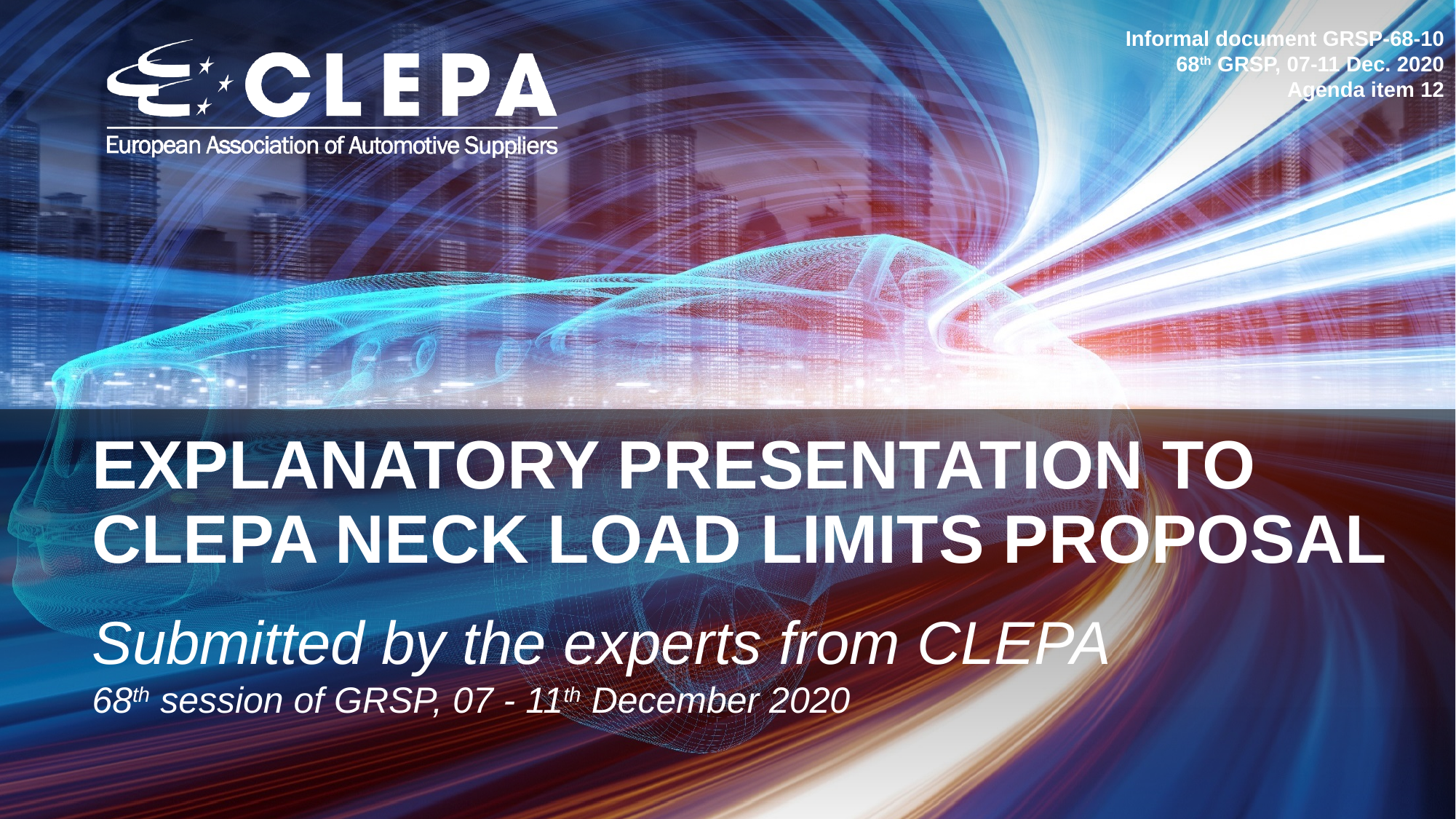

Informal document GRSP-68-10
68th GRSP, 07-11 Dec. 2020
Agenda item 12
# EXPLANATORY PRESENTATION TO CLEPA NECK LOAD LIMITS PROPOSAL
Submitted by the experts from CLEPA
68th session of GRSP, 07 - 11th December 2020